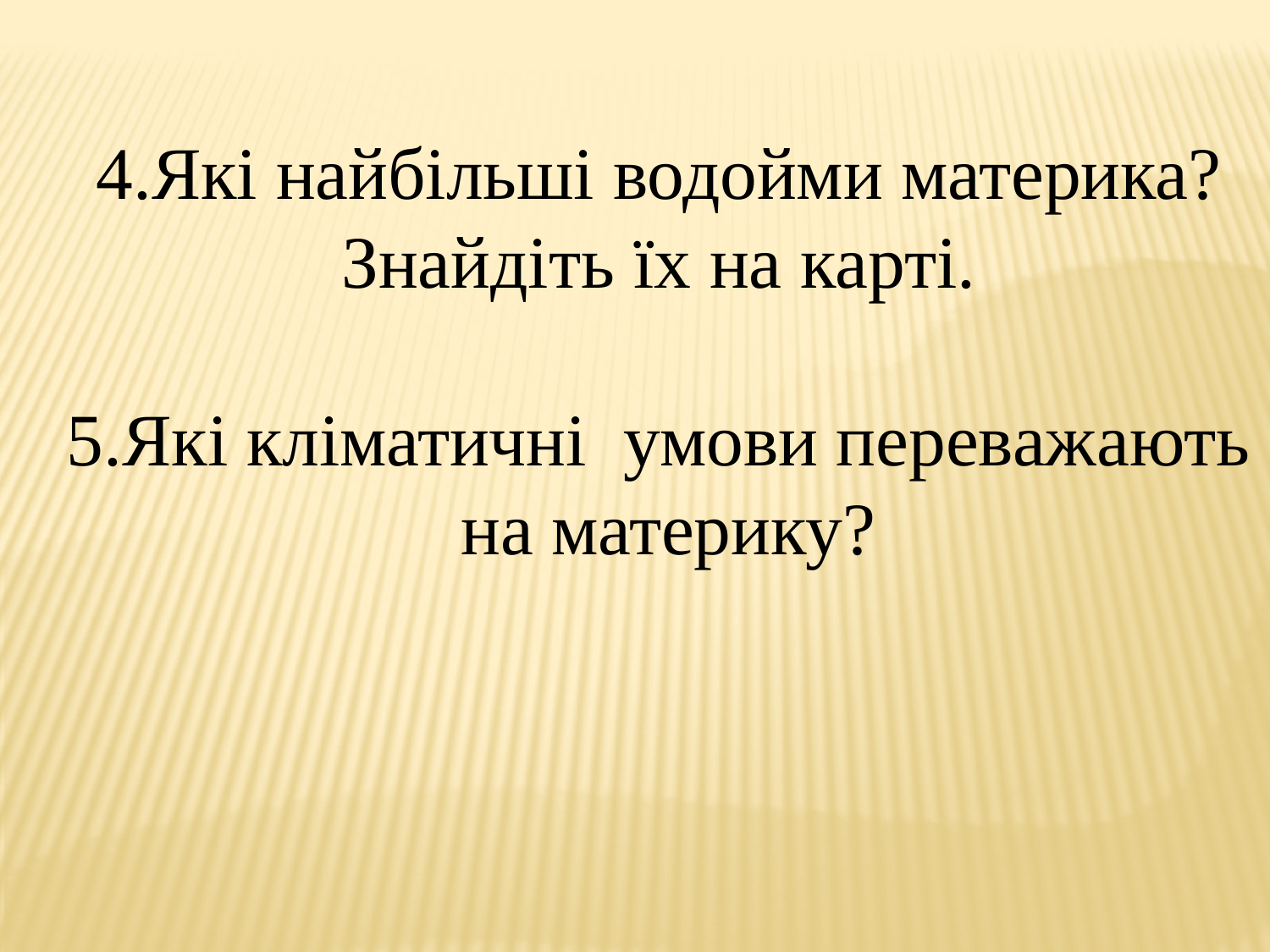

4.Які найбільші водойми материка?
Знайдіть їх на карті.

5.Які кліматичні  умови переважають
 на материку?